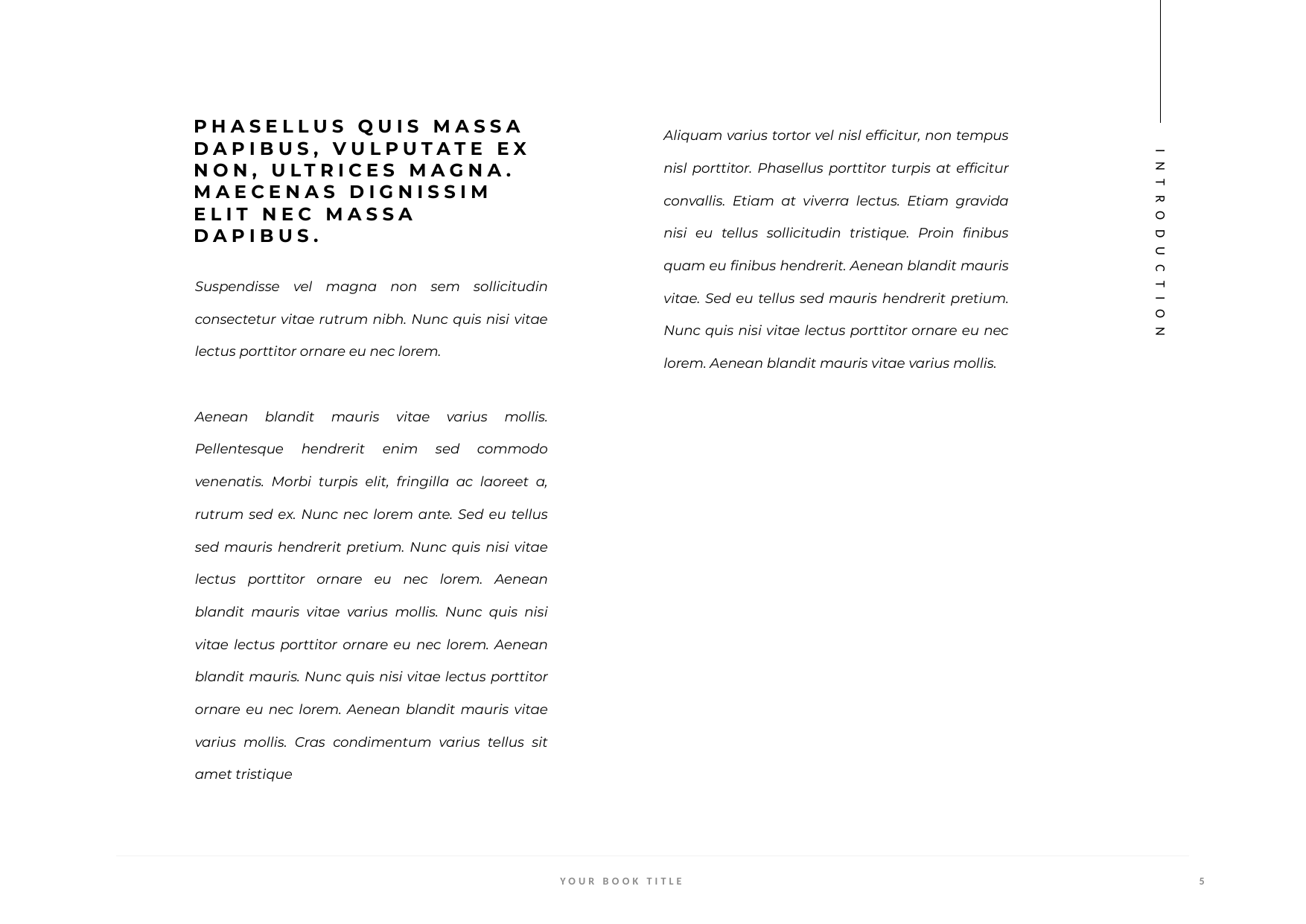

Aliquam varius tortor vel nisl efficitur, non tempus nisl porttitor. Phasellus porttitor turpis at efficitur convallis. Etiam at viverra lectus. Etiam gravida nisi eu tellus sollicitudin tristique. Proin finibus quam eu finibus hendrerit. Aenean blandit mauris vitae. Sed eu tellus sed mauris hendrerit pretium. Nunc quis nisi vitae lectus porttitor ornare eu nec lorem. Aenean blandit mauris vitae varius mollis.
PHASELLUS QUIS MASSA DAPIBUS, VULPUTATE EX NON, ULTRICES MAGNA. MAECENAS DIGNISSIM ELIT NEC MASSA DAPIBUS.

Suspendisse vel magna non sem sollicitudin consectetur vitae rutrum nibh. Nunc quis nisi vitae lectus porttitor ornare eu nec lorem.

Aenean blandit mauris vitae varius mollis. Pellentesque hendrerit enim sed commodo venenatis. Morbi turpis elit, fringilla ac laoreet a, rutrum sed ex. Nunc nec lorem ante. Sed eu tellus sed mauris hendrerit pretium. Nunc quis nisi vitae lectus porttitor ornare eu nec lorem. Aenean blandit mauris vitae varius mollis. Nunc quis nisi vitae lectus porttitor ornare eu nec lorem. Aenean blandit mauris. Nunc quis nisi vitae lectus porttitor ornare eu nec lorem. Aenean blandit mauris vitae varius mollis. Cras condimentum varius tellus sit amet tristique

INTRODUCTION
YOUR BOOK TITLE
5